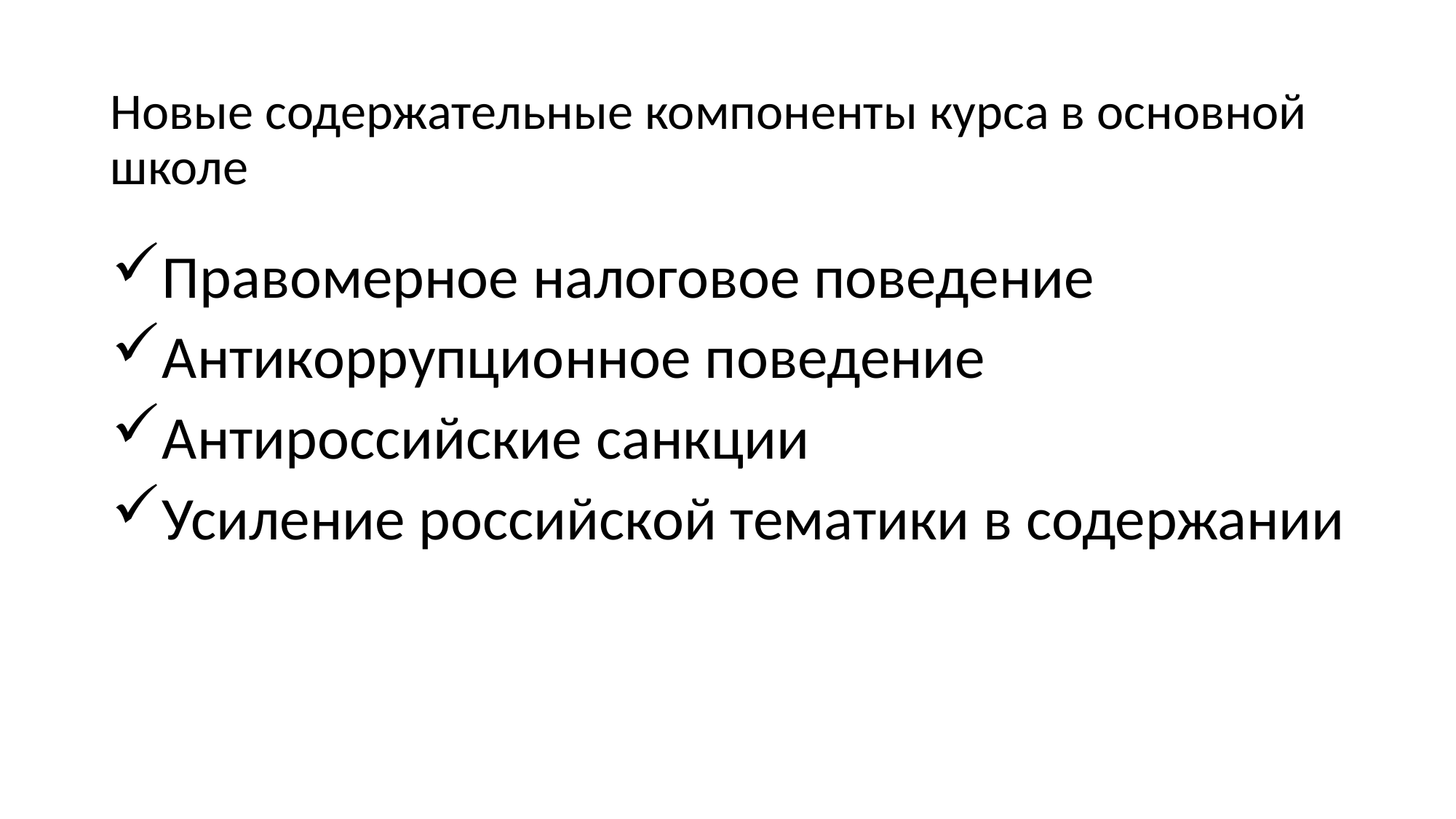

# Новые содержательные компоненты курса в основной школе
Правомерное налоговое поведение
Антикоррупционное поведение
Антироссийские санкции
Усиление российской тематики в содержании